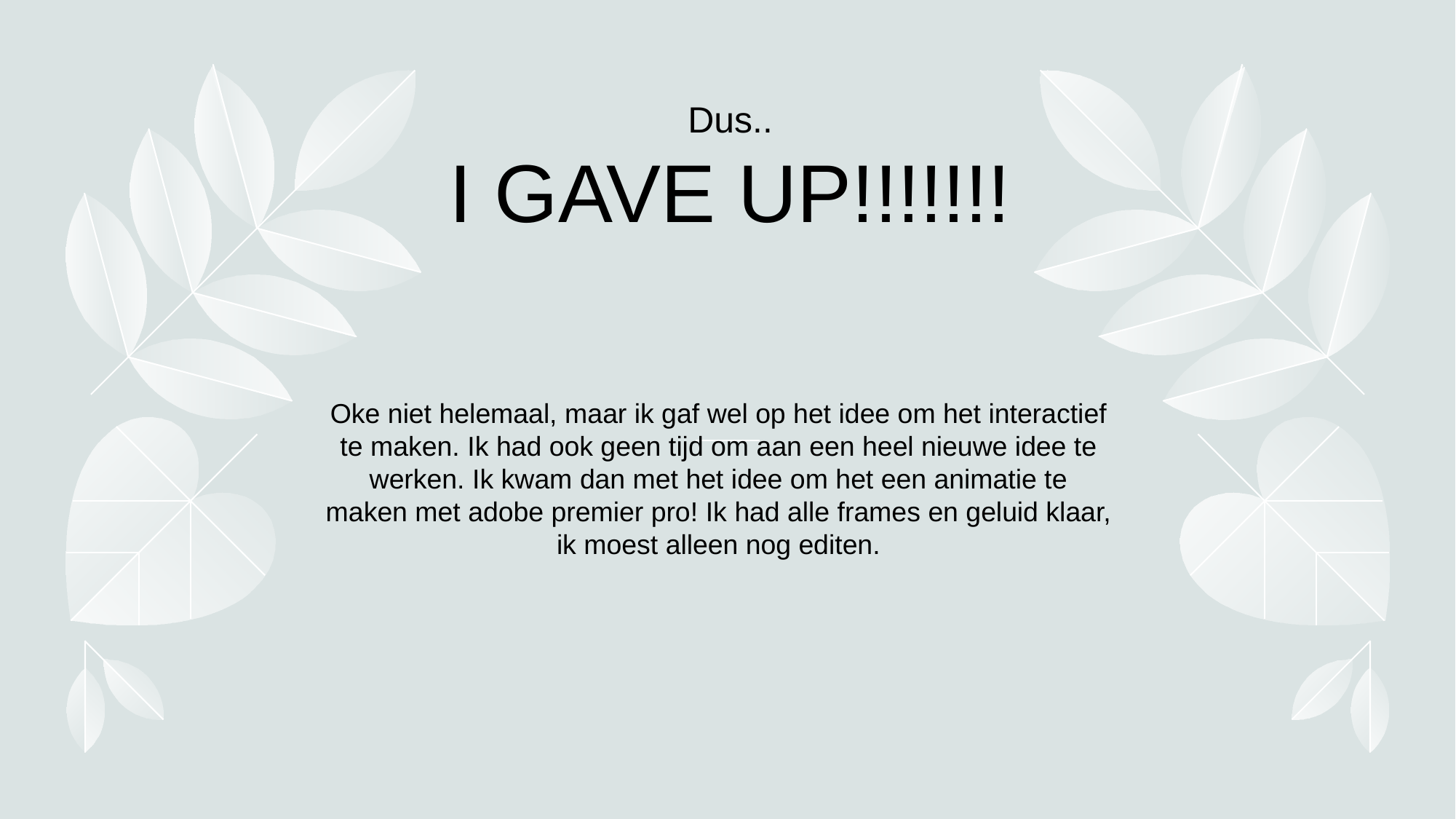

# Dus.. I GAVE UP!!!!!!!

Oke niet helemaal, maar ik gaf wel op het idee om het interactief te maken. Ik had ook geen tijd om aan een heel nieuwe idee te werken. Ik kwam dan met het idee om het een animatie te maken met adobe premier pro! Ik had alle frames en geluid klaar, ik moest alleen nog editen.